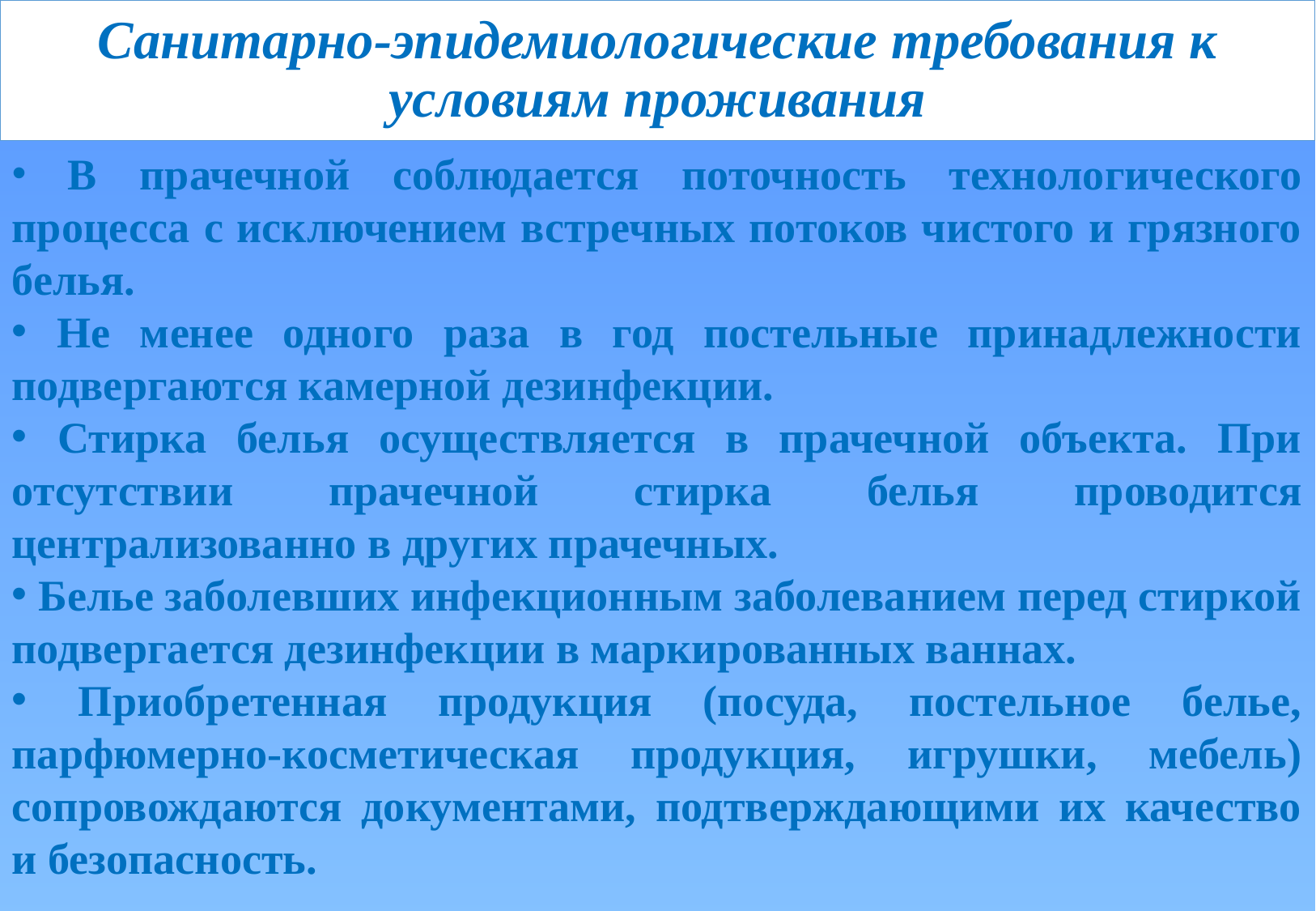

# Санитарно-эпидемиологические требования к условиям проживания
 В прачечной соблюдается поточность технологического процесса с исключением встречных потоков чистого и грязного белья.
 Не менее одного раза в год постельные принадлежности подвергаются камерной дезинфекции.
 Стирка белья осуществляется в прачечной объекта. При отсутствии прачечной стирка белья проводится централизованно в других прачечных.
 Белье заболевших инфекционным заболеванием перед стиркой подвергается дезинфекции в маркированных ваннах.
 Приобретенная продукция (посуда, постельное белье, парфюмерно-косметическая продукция, игрушки, мебель) сопровождаются документами, подтверждающими их качество и безопасность.